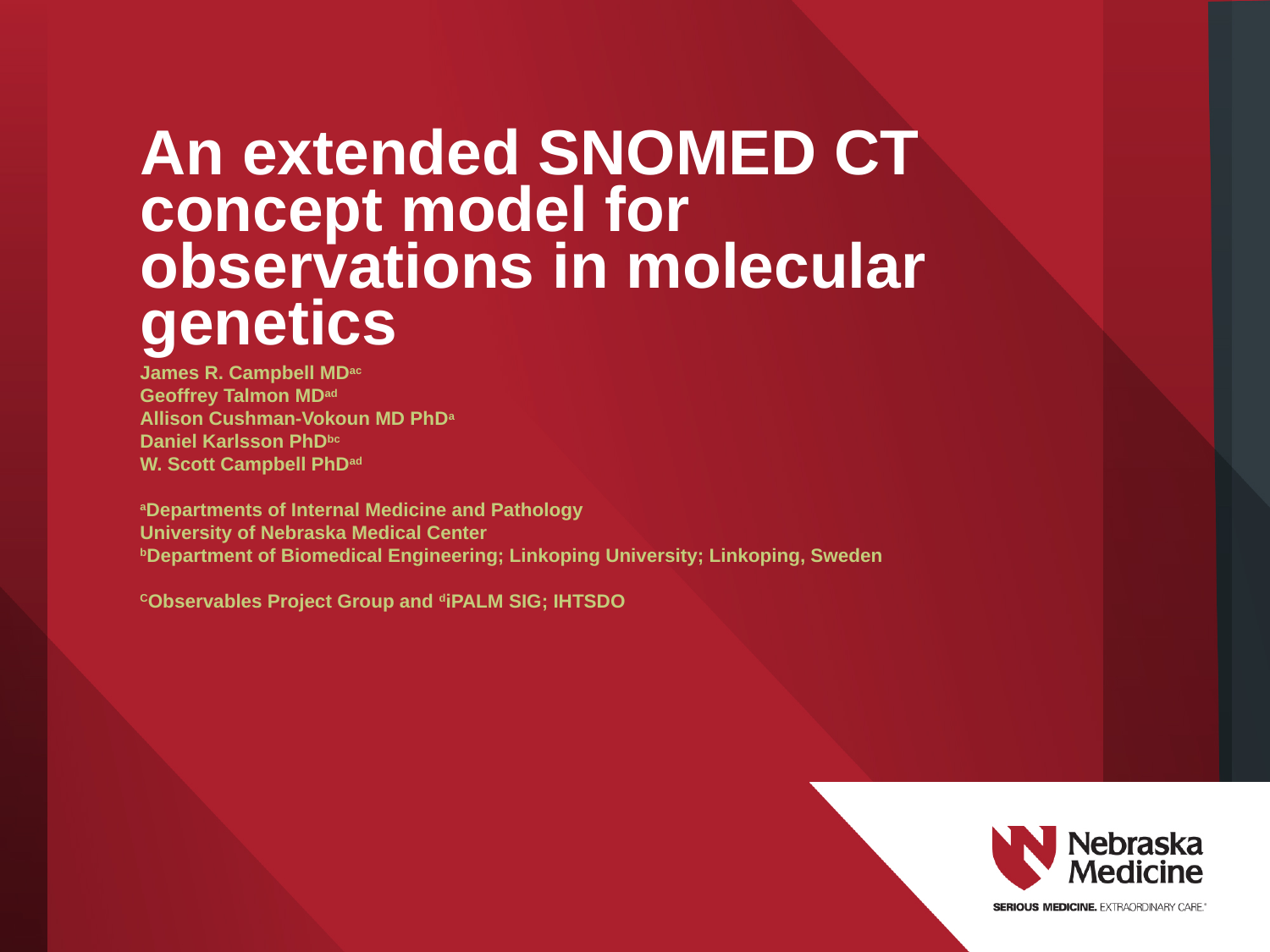

# An extended SNOMED CT concept model for observations in molecular genetics
James R. Campbell MDac
Geoffrey Talmon MDad
Allison Cushman-Vokoun MD PhDa
Daniel Karlsson PhDbc
W. Scott Campbell PhDad

aDepartments of Internal Medicine and Pathology
University of Nebraska Medical Center
bDepartment of Biomedical Engineering; Linkoping University; Linkoping, Sweden

CObservables Project Group and diPALM SIG; IHTSDO